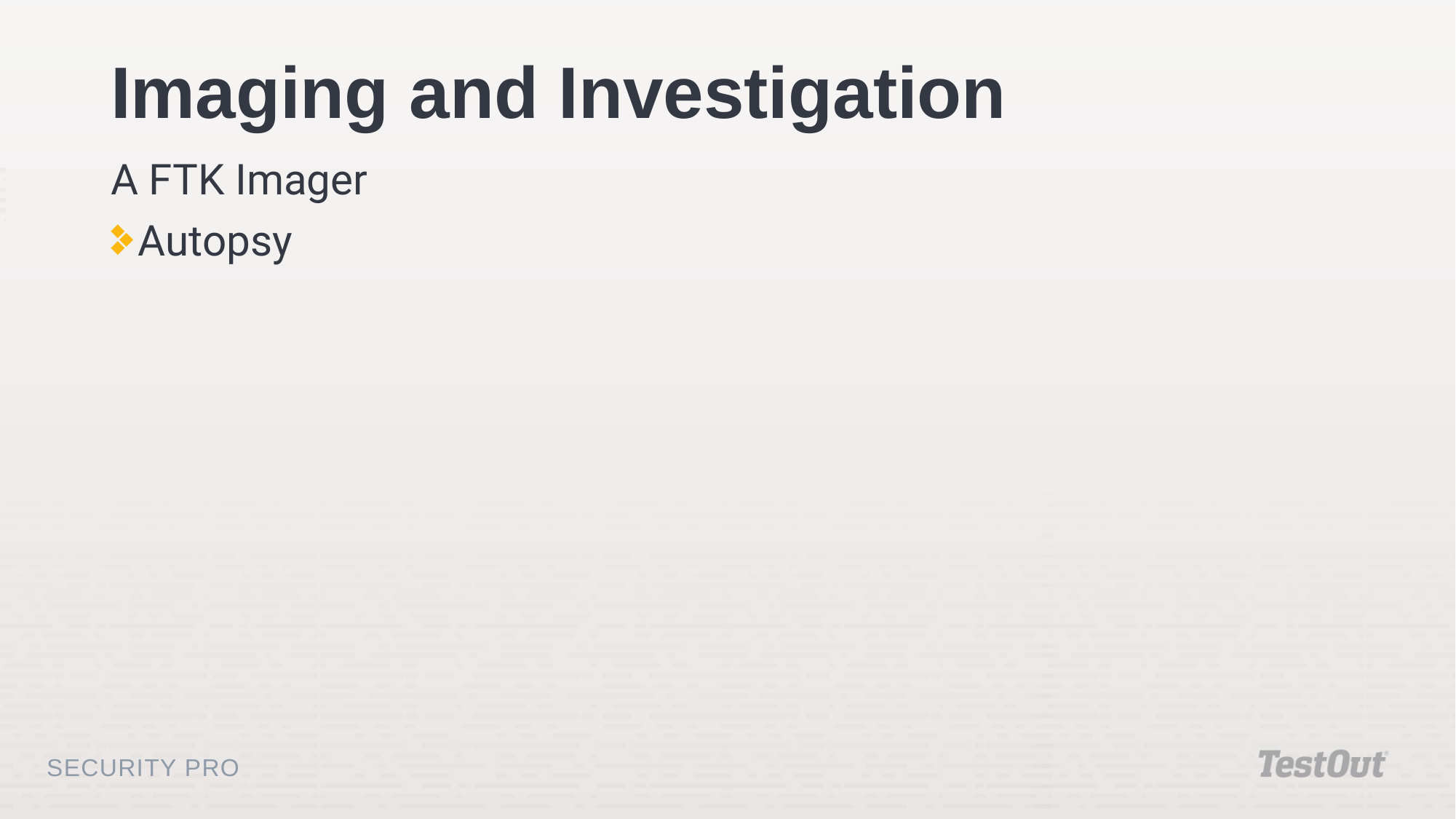

# Imaging and Investigation
A FTK Imager
Autopsy
Security Pro